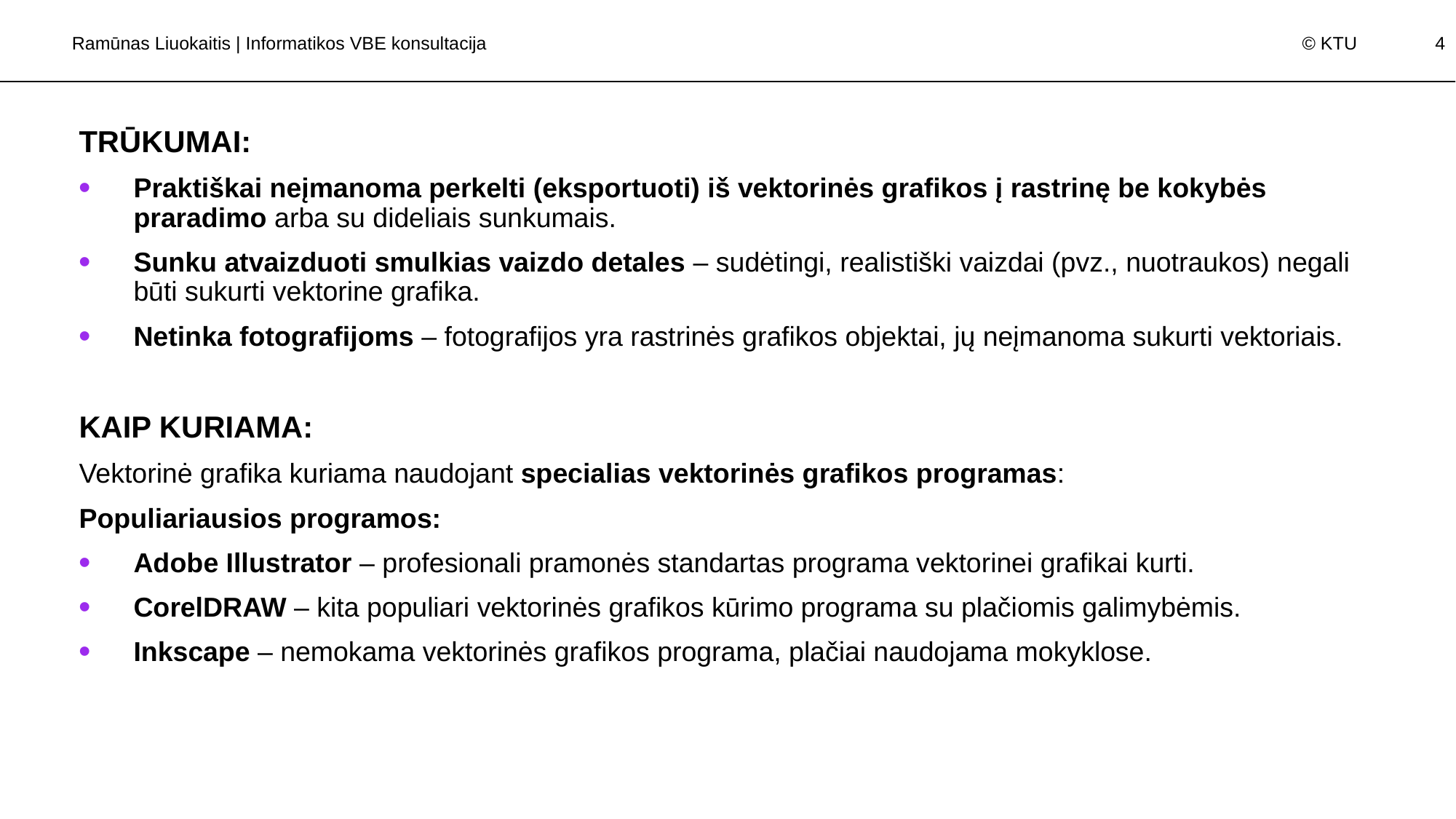

Ramūnas Liuokaitis | Informatikos VBE konsultacija
TRŪKUMAI:
Praktiškai neįmanoma perkelti (eksportuoti) iš vektorinės grafikos į rastrinę be kokybės praradimo arba su dideliais sunkumais.
Sunku atvaizduoti smulkias vaizdo detales – sudėtingi, realistiški vaizdai (pvz., nuotraukos) negali būti sukurti vektorine grafika.
Netinka fotografijoms – fotografijos yra rastrinės grafikos objektai, jų neįmanoma sukurti vektoriais.

KAIP KURIAMA:
Vektorinė grafika kuriama naudojant specialias vektorinės grafikos programas:
Populiariausios programos:
Adobe Illustrator – profesionali pramonės standartas programa vektorinei grafikai kurti.
CorelDRAW – kita populiari vektorinės grafikos kūrimo programa su plačiomis galimybėmis.
Inkscape – nemokama vektorinės grafikos programa, plačiai naudojama mokyklose.